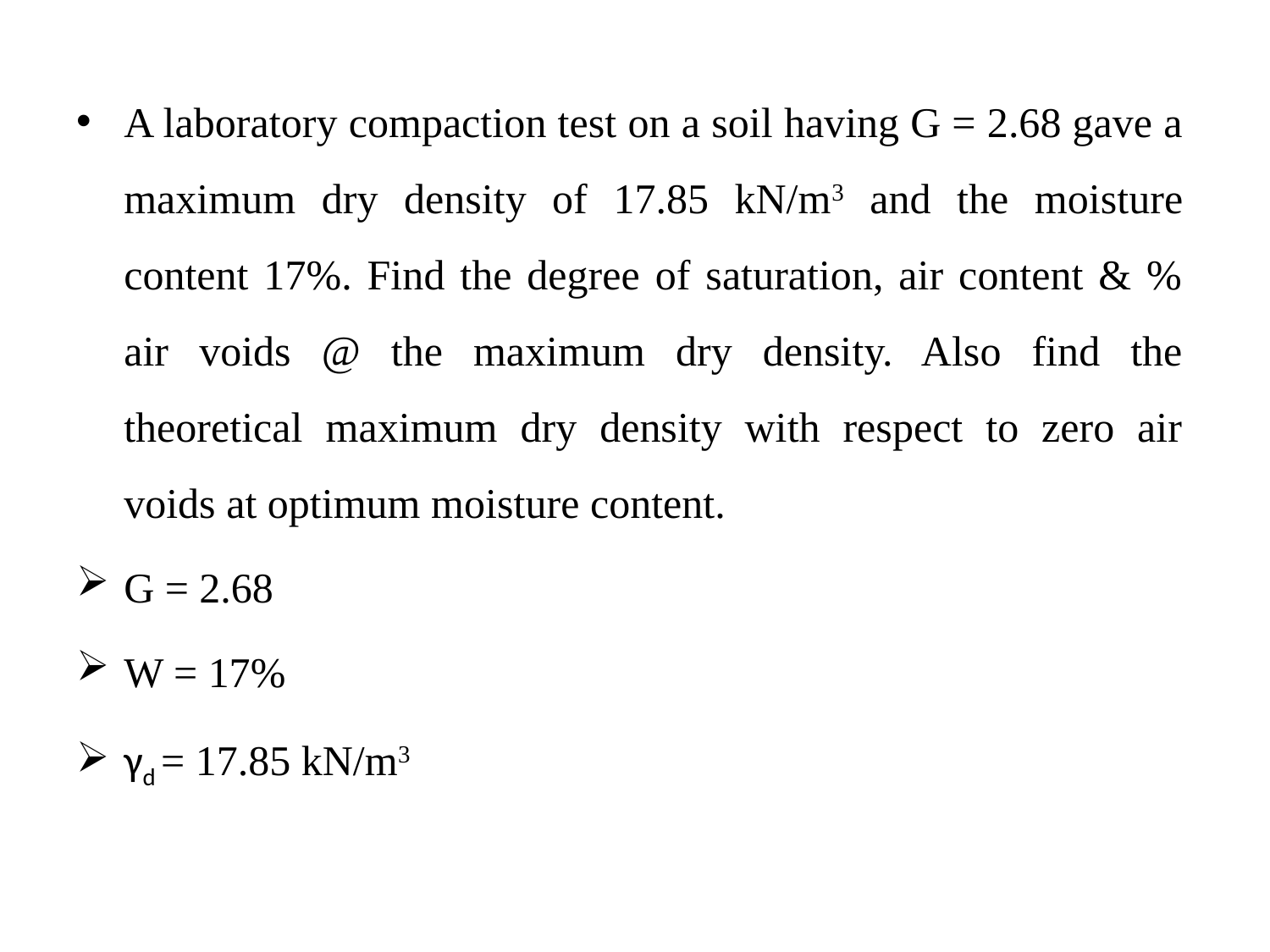

A laboratory compaction test on a soil having G = 2.68 gave a maximum dry density of 17.85 kN/m3 and the moisture content 17%. Find the degree of saturation, air content & % air voids @ the maximum dry density. Also find the theoretical maximum dry density with respect to zero air voids at optimum moisture content.
G = 2.68
W = 17%
γd = 17.85 kN/m3